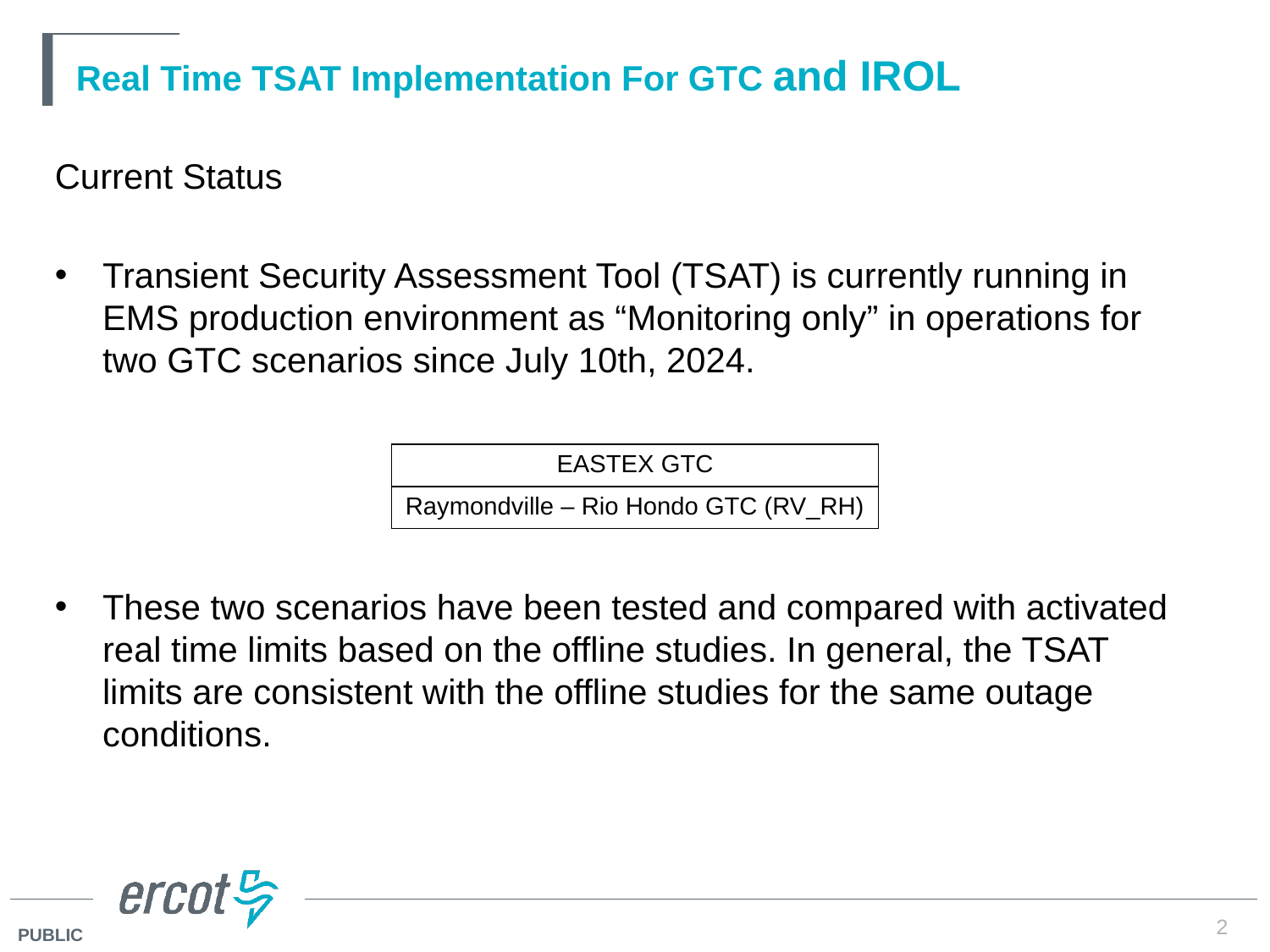

# Real Time TSAT Implementation For GTC and IROL
Current Status

Transient Security Assessment Tool (TSAT) is currently running in EMS production environment as “Monitoring only” in operations for two GTC scenarios since July 10th, 2024.

These two scenarios have been tested and compared with activated real time limits based on the offline studies. In general, the TSAT limits are consistent with the offline studies for the same outage conditions.

| EASTEX GTC |
| --- |
| Raymondville – Rio Hondo GTC (RV\_RH) |
2